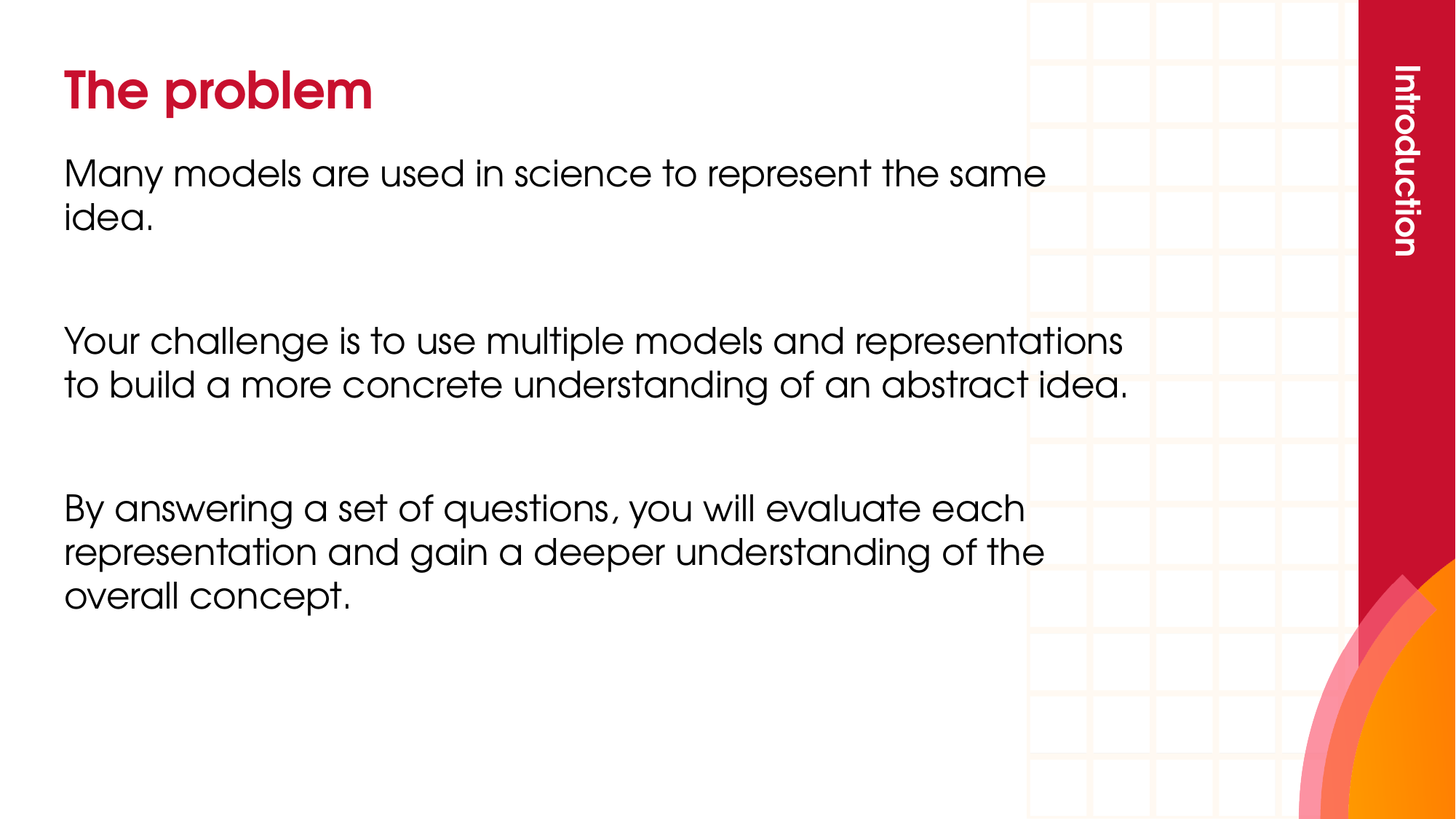

# The problem
Introduction
Many models are used in science to represent the same idea.

Your challenge is to use multiple models and representations to build a more concrete understanding of an abstract idea.

By answering a set of questions, you will evaluate each representation and gain a deeper understanding of the overall concept.